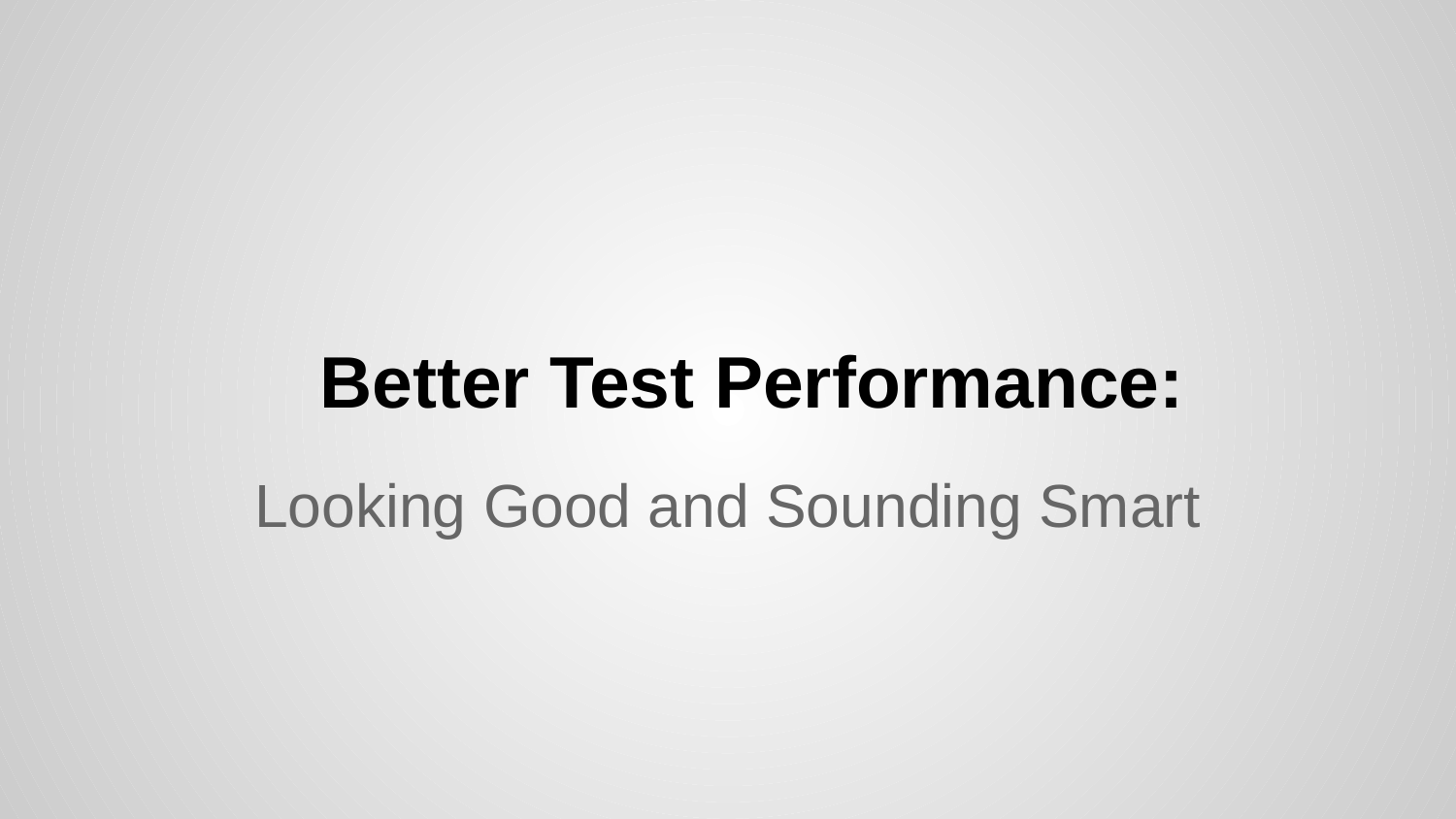

# Better Test Performance:
Looking Good and Sounding Smart